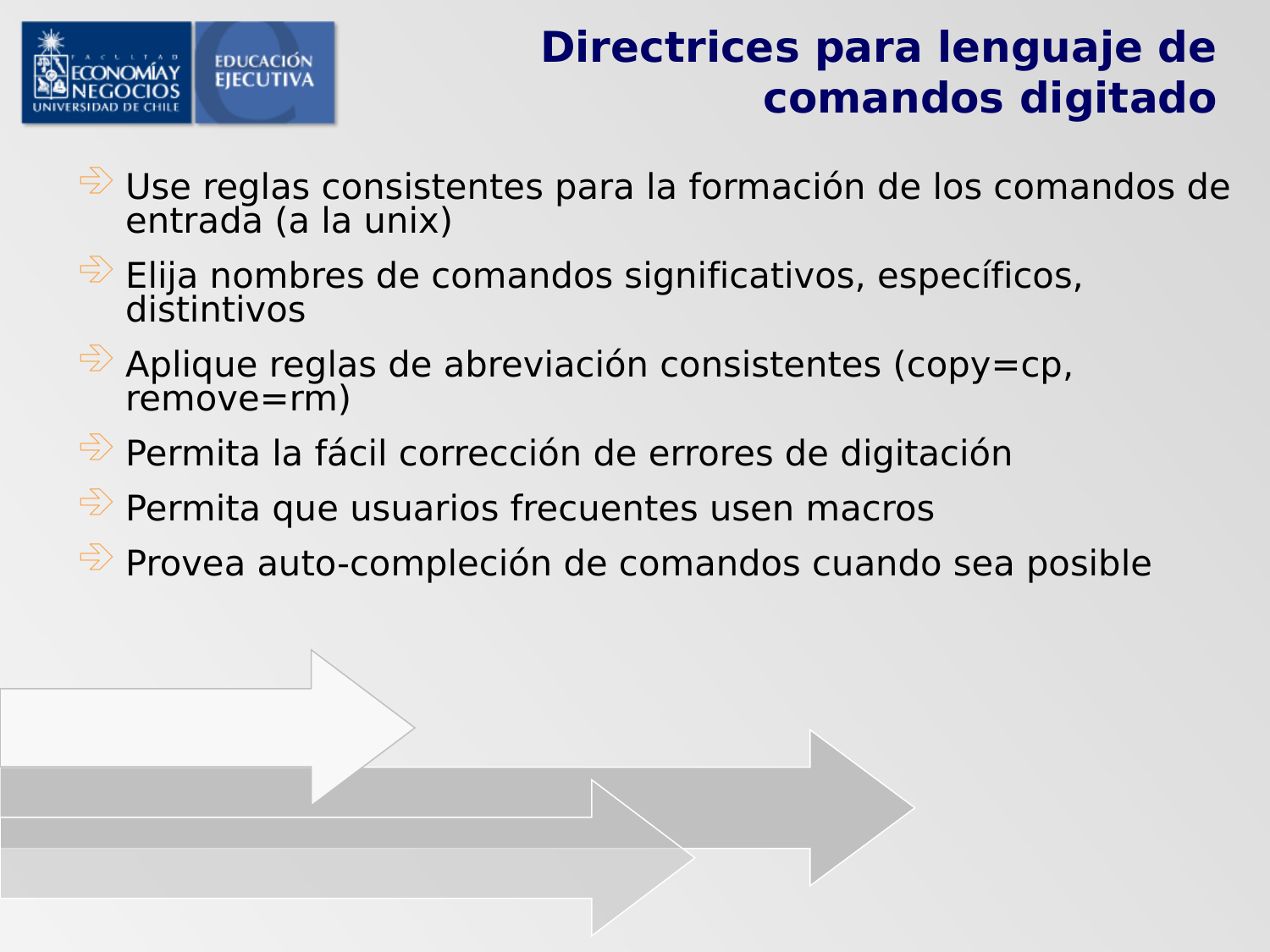

# Directrices para lenguaje de  comandos digitado
Use reglas consistentes para la formación de los comandos de entrada (a la unix)
Elija nombres de comandos significativos, específicos, distintivos
Aplique reglas de abreviación consistentes (copy=cp, remove=rm)
Permita la fácil corrección de errores de digitación
Permita que usuarios frecuentes usen macros
Provea auto-compleción de comandos cuando sea posible